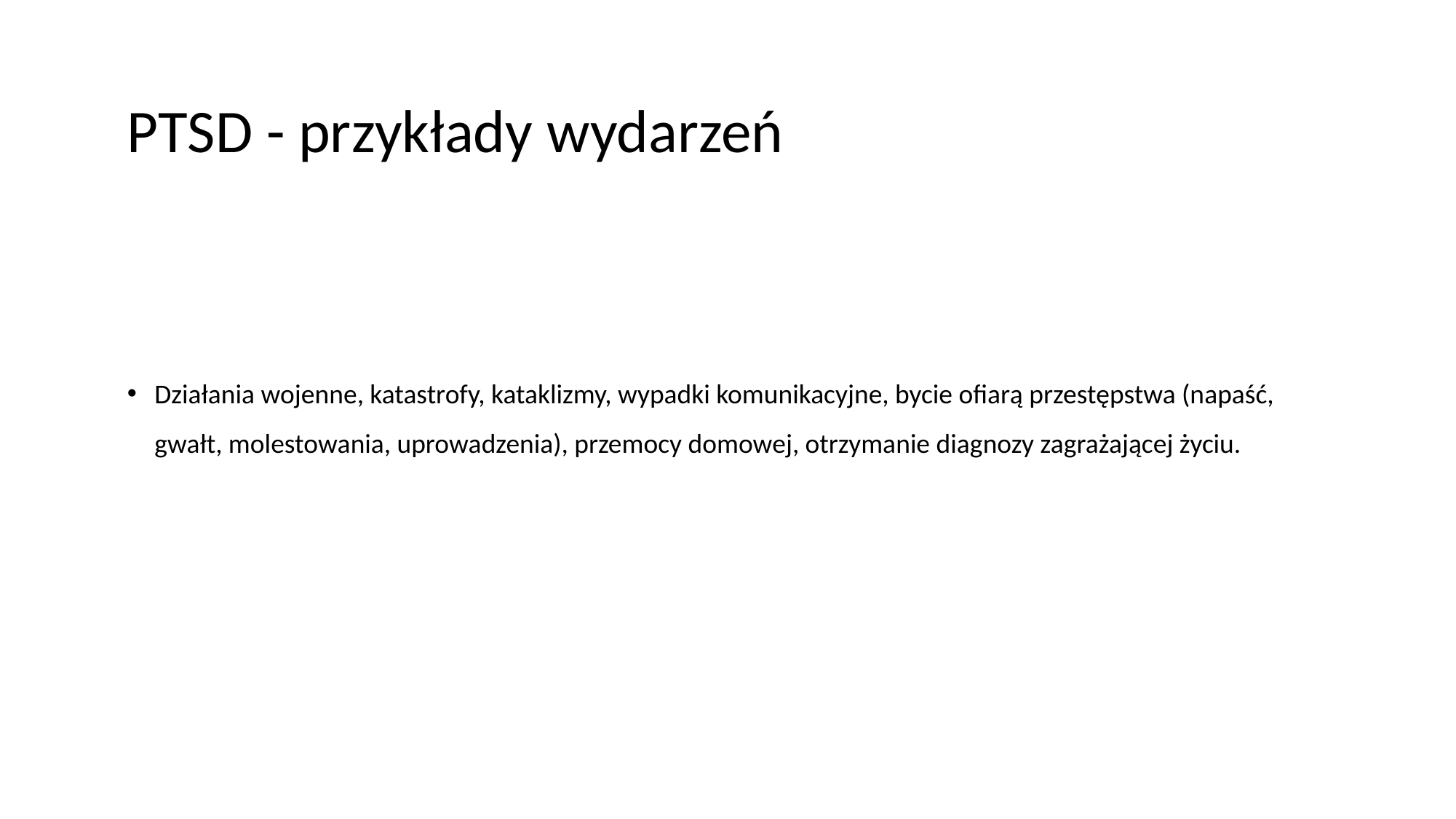

# PTSD - przykłady wydarzeń
Działania wojenne, katastrofy, kataklizmy, wypadki komunikacyjne, bycie ofiarą przestępstwa (napaść, gwałt, molestowania, uprowadzenia), przemocy domowej, otrzymanie diagnozy zagrażającej życiu.